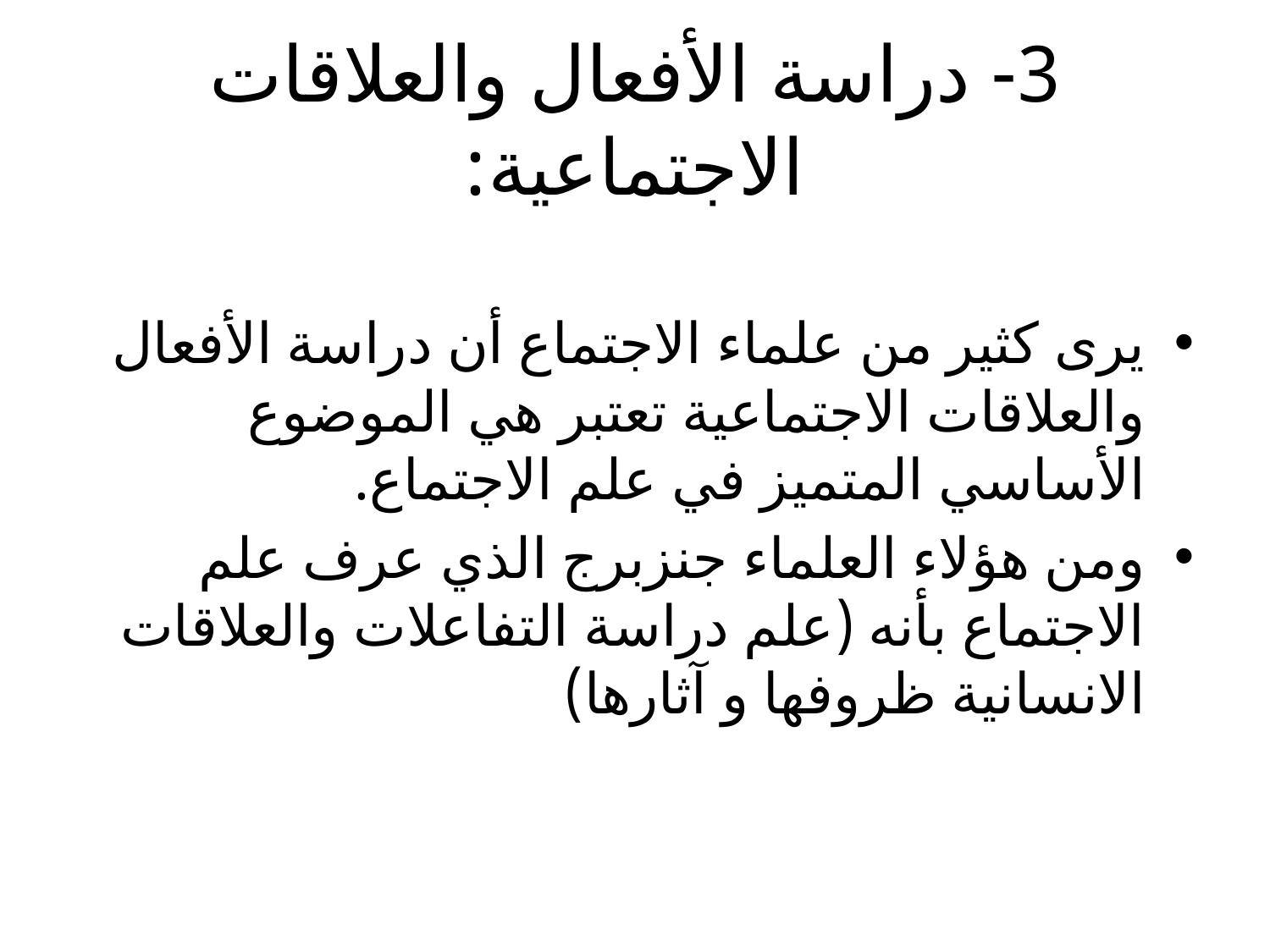

# 3- دراسة الأفعال والعلاقات الاجتماعية:

يرى كثير من علماء الاجتماع أن دراسة الأفعال والعلاقات الاجتماعية تعتبر هي الموضوع الأساسي المتميز في علم الاجتماع.
ومن هؤلاء العلماء جنزبرج الذي عرف علم الاجتماع بأنه (علم دراسة التفاعلات والعلاقات الانسانية ظروفها و آثارها)